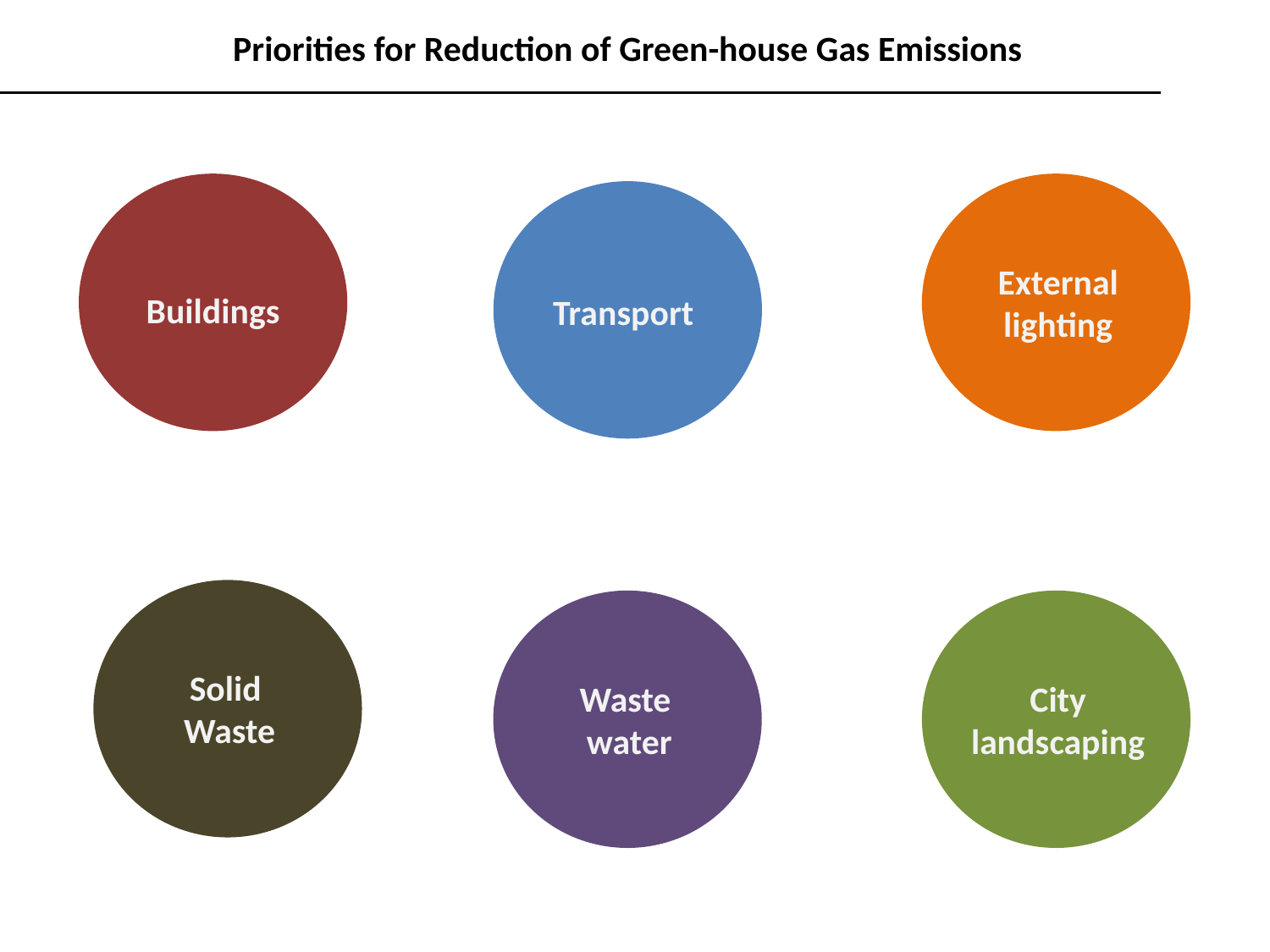

Priorities for Reduction of Green-house Gas Emissions

Buildings

External lighting

Transport

Solid
Waste

Waste
water

City landscaping